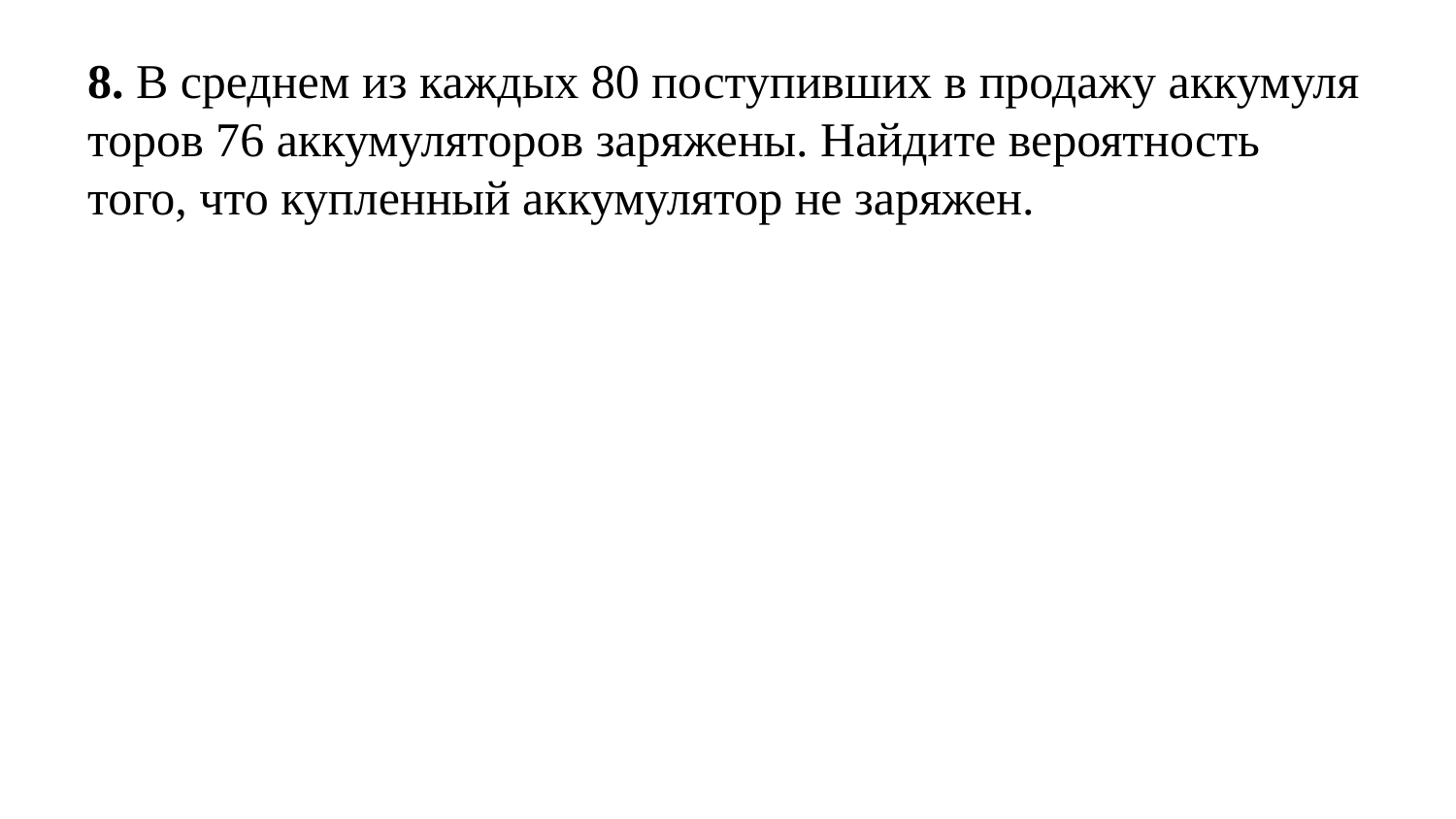

8. В сред­нем из каж­дых 80 по­сту­пив­ших в про­да­жу ак­ку­му­ля­то­ров 76 ак­ку­му­ля­то­ров заряжены. Най­ди­те ве­ро­ят­ность того, что куп­лен­ный ак­ку­му­ля­тор не заряжен.